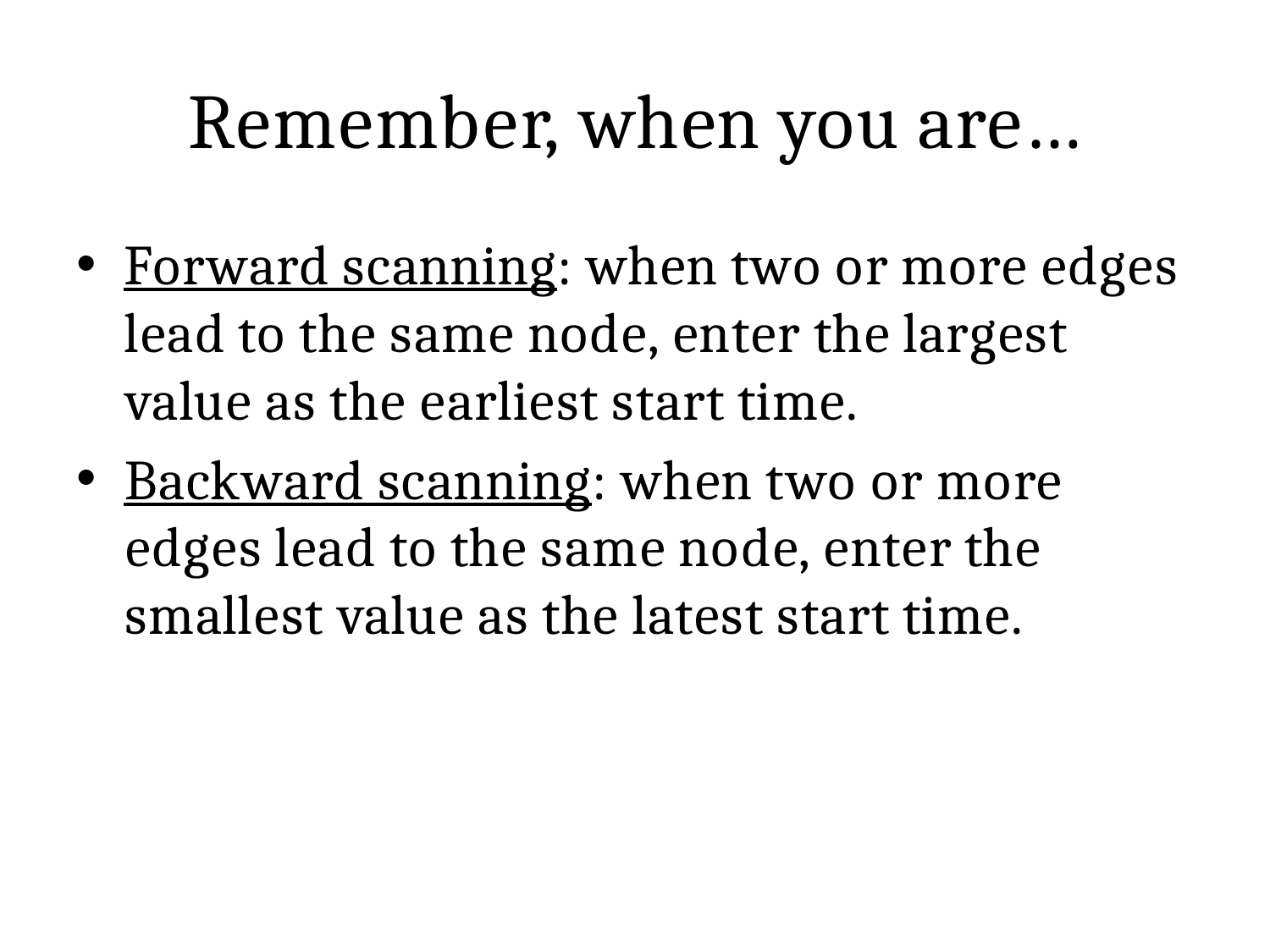

# Remember, when you are…
Forward scanning: when two or more edges lead to the same node, enter the largest value as the earliest start time.
Backward scanning: when two or more edges lead to the same node, enter the smallest value as the latest start time.